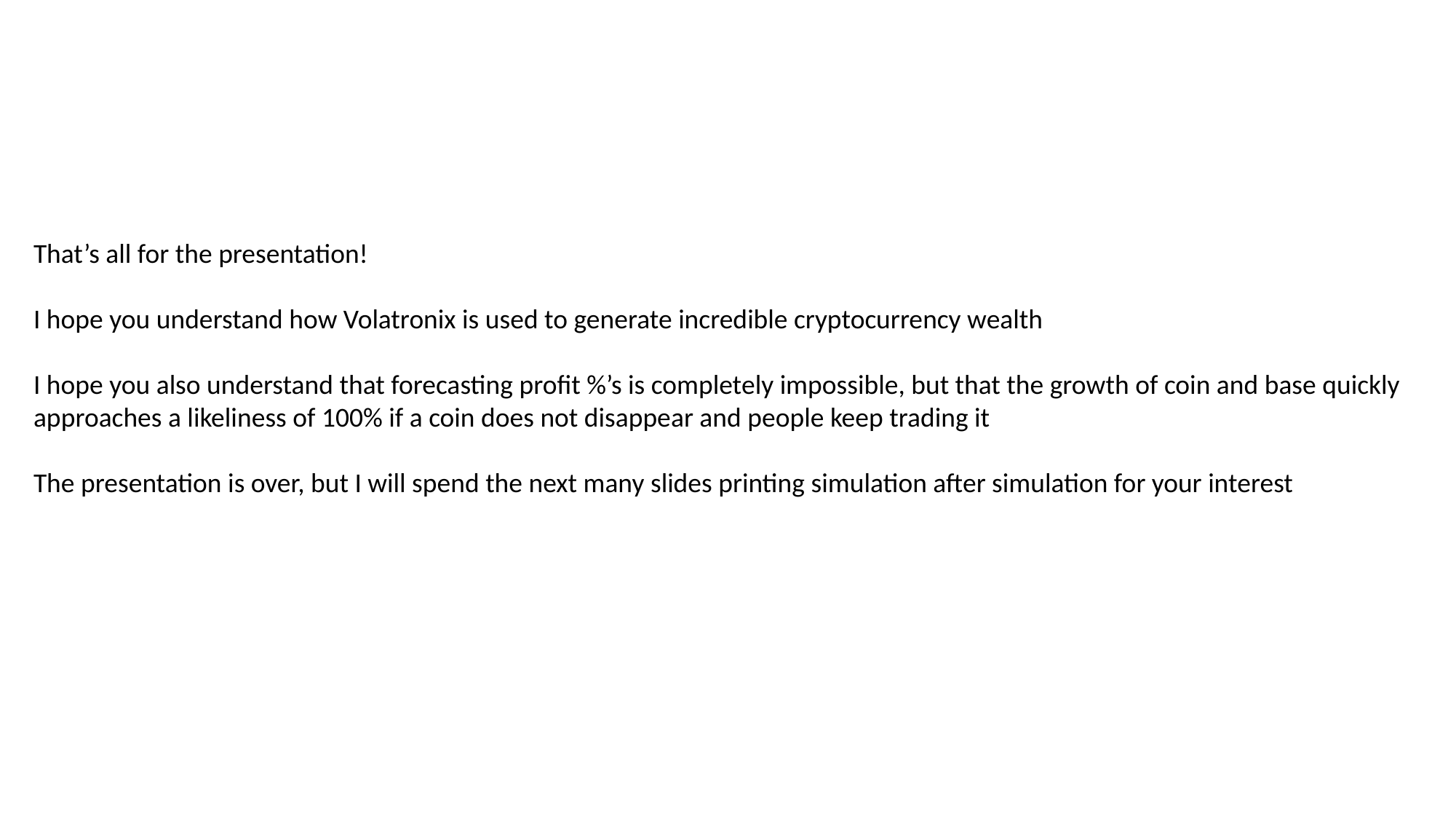

That’s all for the presentation!

I hope you understand how Volatronix is used to generate incredible cryptocurrency wealth

I hope you also understand that forecasting profit %’s is completely impossible, but that the growth of coin and base quickly approaches a likeliness of 100% if a coin does not disappear and people keep trading it
The presentation is over, but I will spend the next many slides printing simulation after simulation for your interest